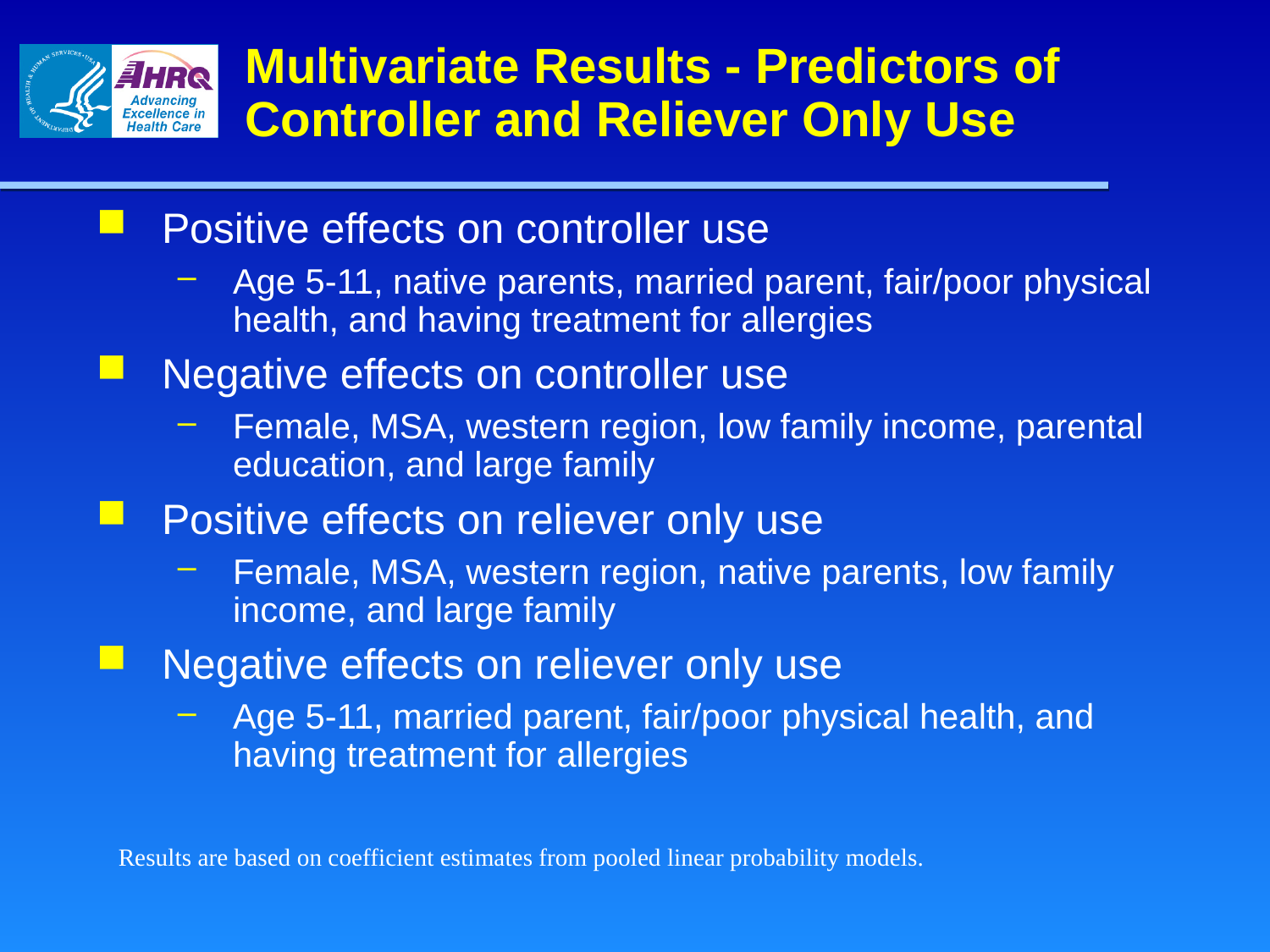

# Multivariate Results - Predictors of Controller and Reliever Only Use
Positive effects on controller use
Age 5-11, native parents, married parent, fair/poor physical health, and having treatment for allergies
Negative effects on controller use
Female, MSA, western region, low family income, parental education, and large family
Positive effects on reliever only use
Female, MSA, western region, native parents, low family income, and large family
Negative effects on reliever only use
Age 5-11, married parent, fair/poor physical health, and having treatment for allergies
Results are based on coefficient estimates from pooled linear probability models.